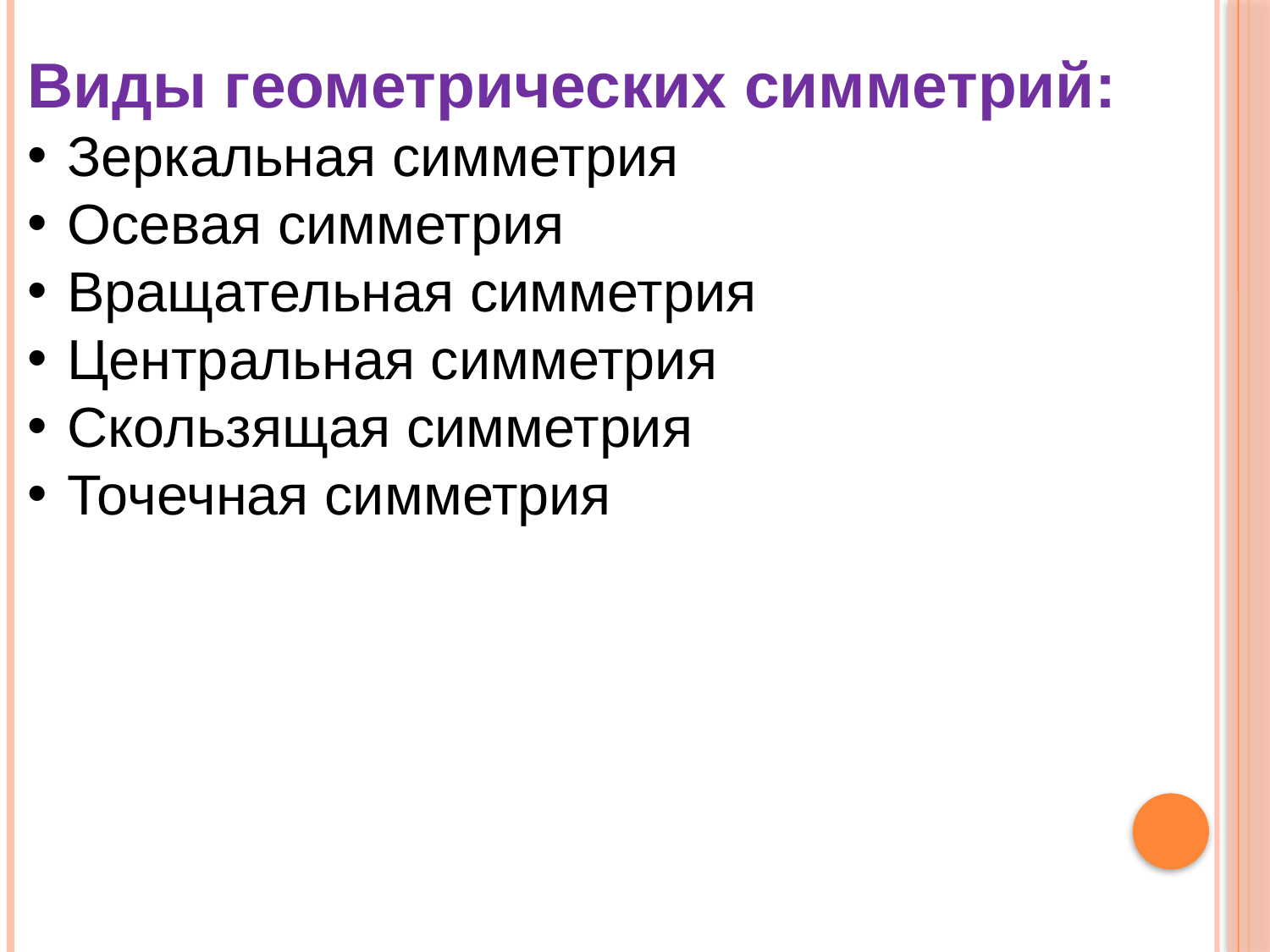

Виды геометрических симметрий:
Зеркальная симметрия
Осевая симметрия
Вращательная симметрия
Центральная симметрия
Скользящая симметрия
Точечная симметрия